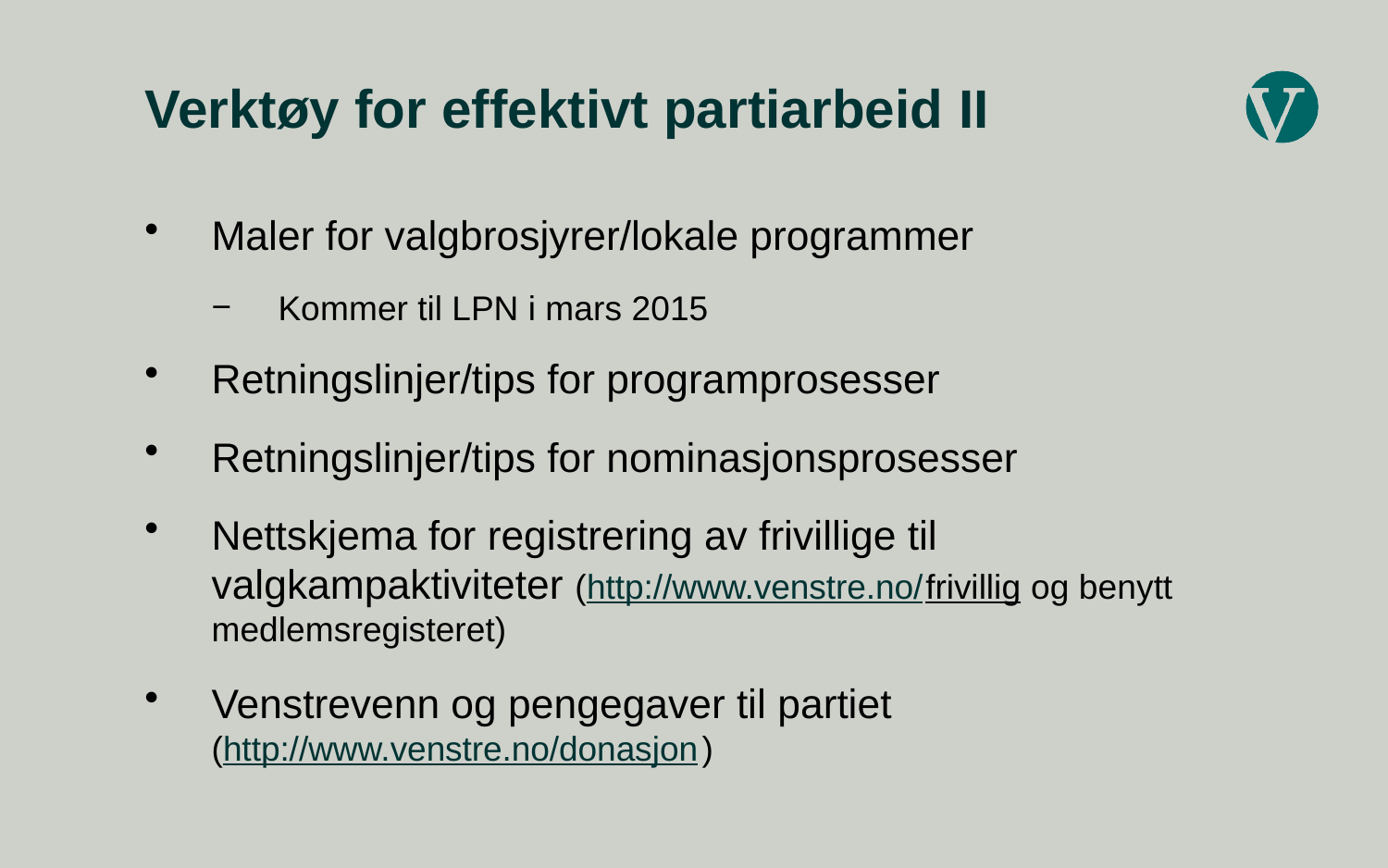

# Verktøy for effektivt partiarbeid II

Maler for valgbrosjyrer/lokale programmer
Kommer til LPN i mars 2015
Retningslinjer/tips for programprosesser
Retningslinjer/tips for nominasjonsprosesser
Nettskjema for registrering av frivillige til valgkampaktiviteter (http://www.venstre.no/frivillig og benytt medlemsregisteret)
Venstrevenn og pengegaver til partiet
(http://www.venstre.no/donasjon)